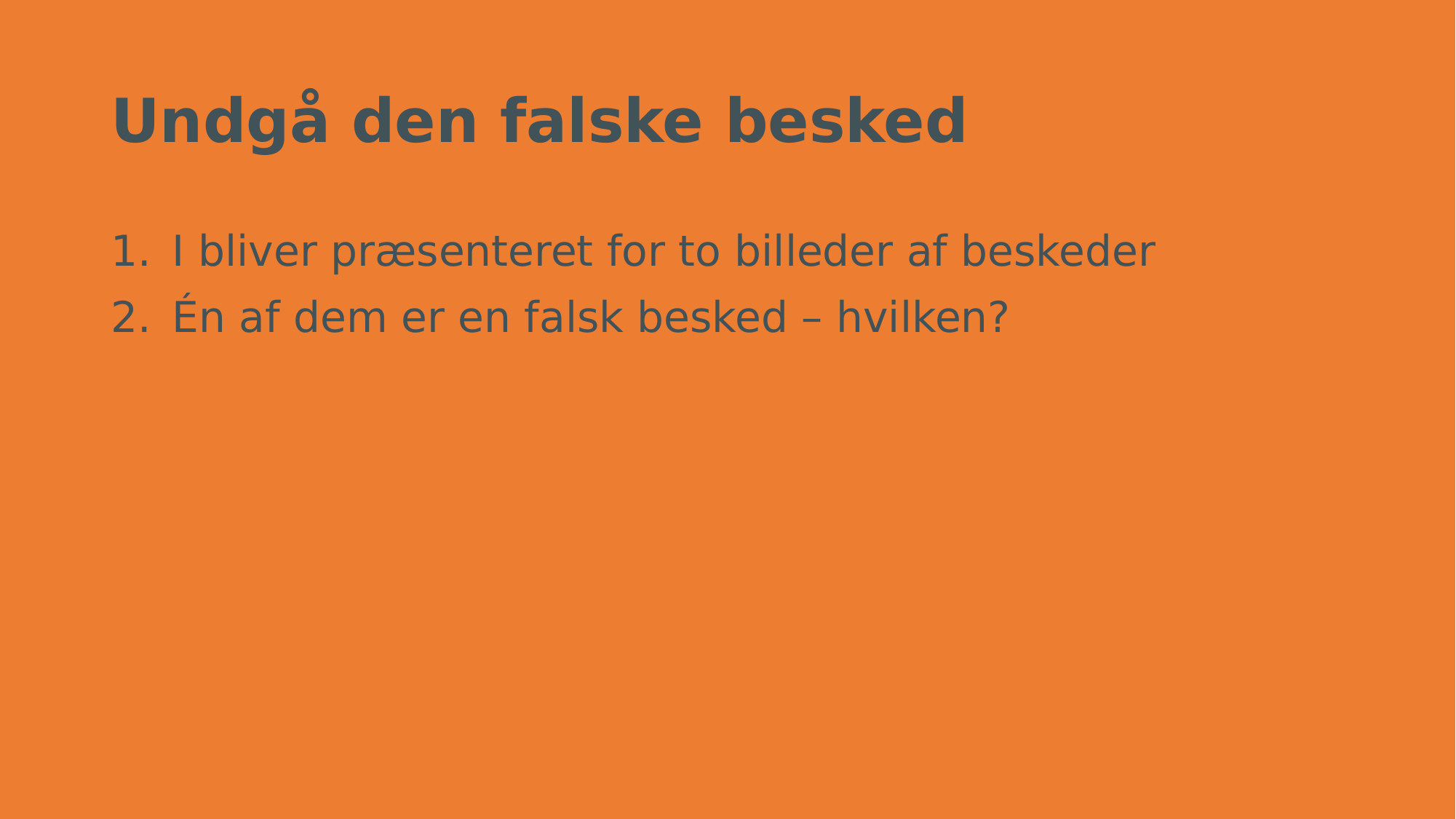

# Undgå den falske besked
I bliver præsenteret for to billeder af beskeder
Én af dem er en falsk besked – hvilken?